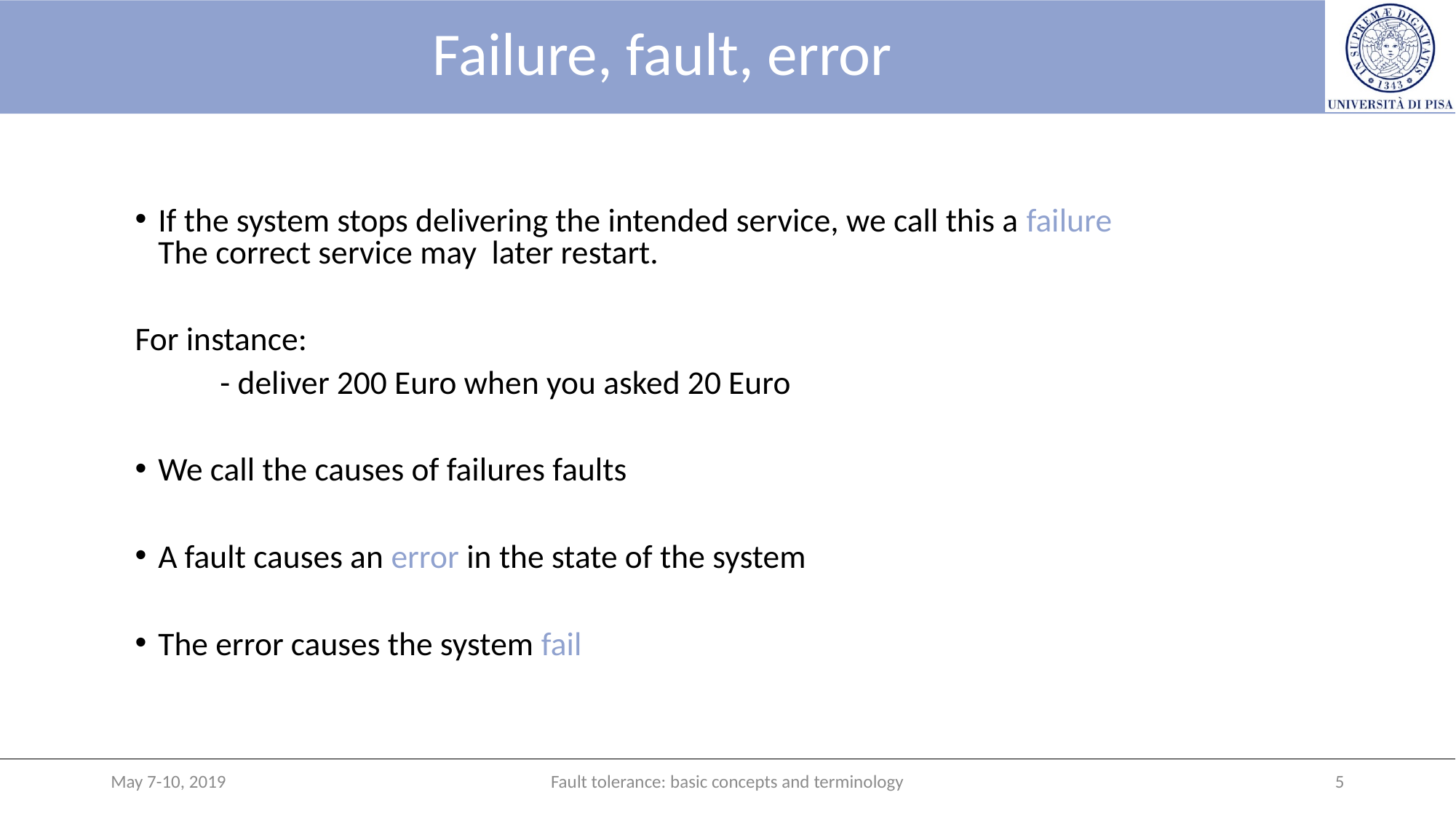

# Failure, fault, error

If the system stops delivering the intended service, we call this a failure
The correct service may  later restart.

For instance:
	- deliver 200 Euro when you asked 20 Euro

We call the causes of failures faults

A fault causes an error in the state of the system

The error causes the system fail

May 7-10, 2019
Fault tolerance: basic concepts and terminology
5